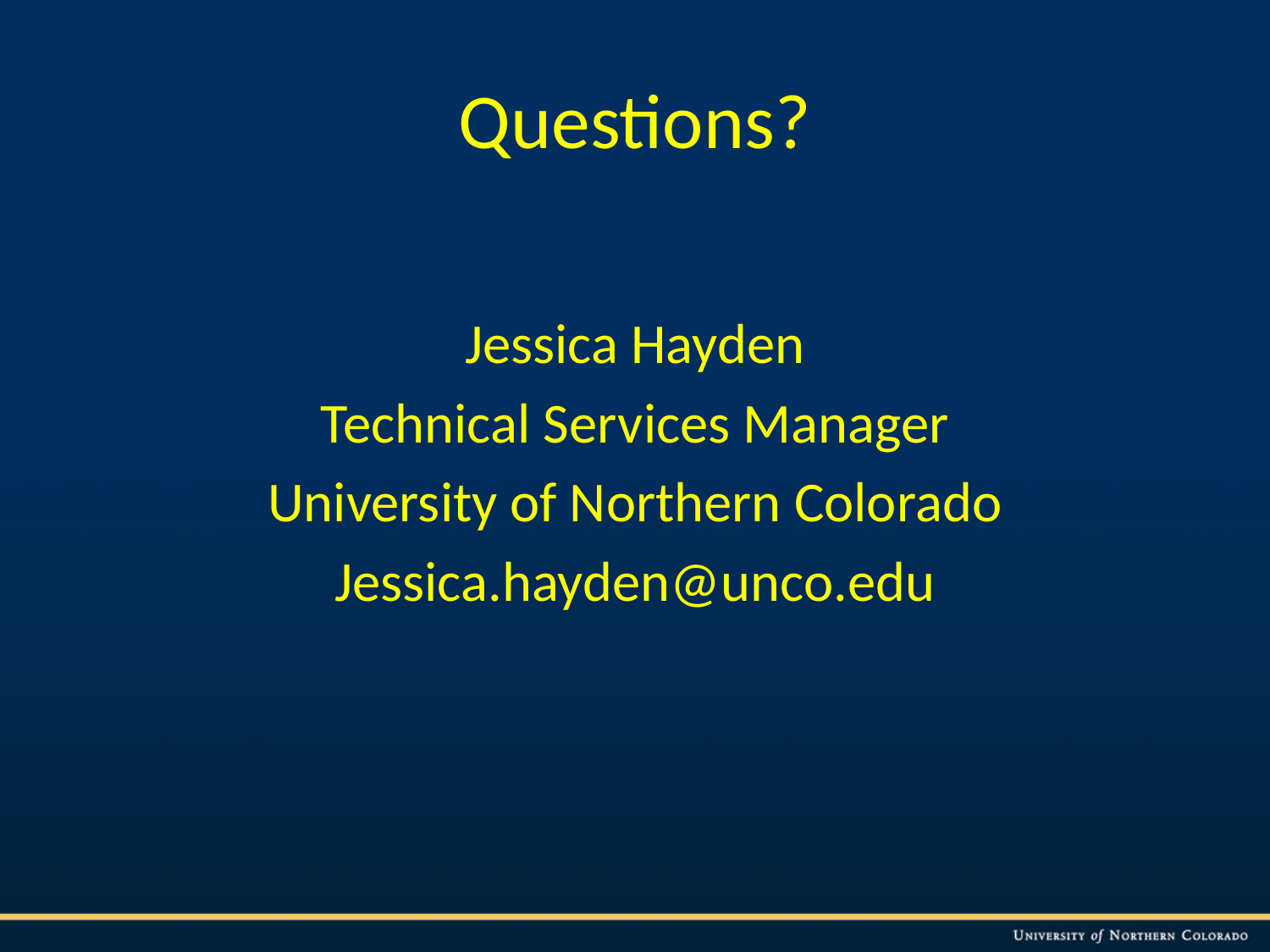

# Questions?

Jessica Hayden
Technical Services Manager
University of Northern Colorado
Jessica.hayden@unco.edu